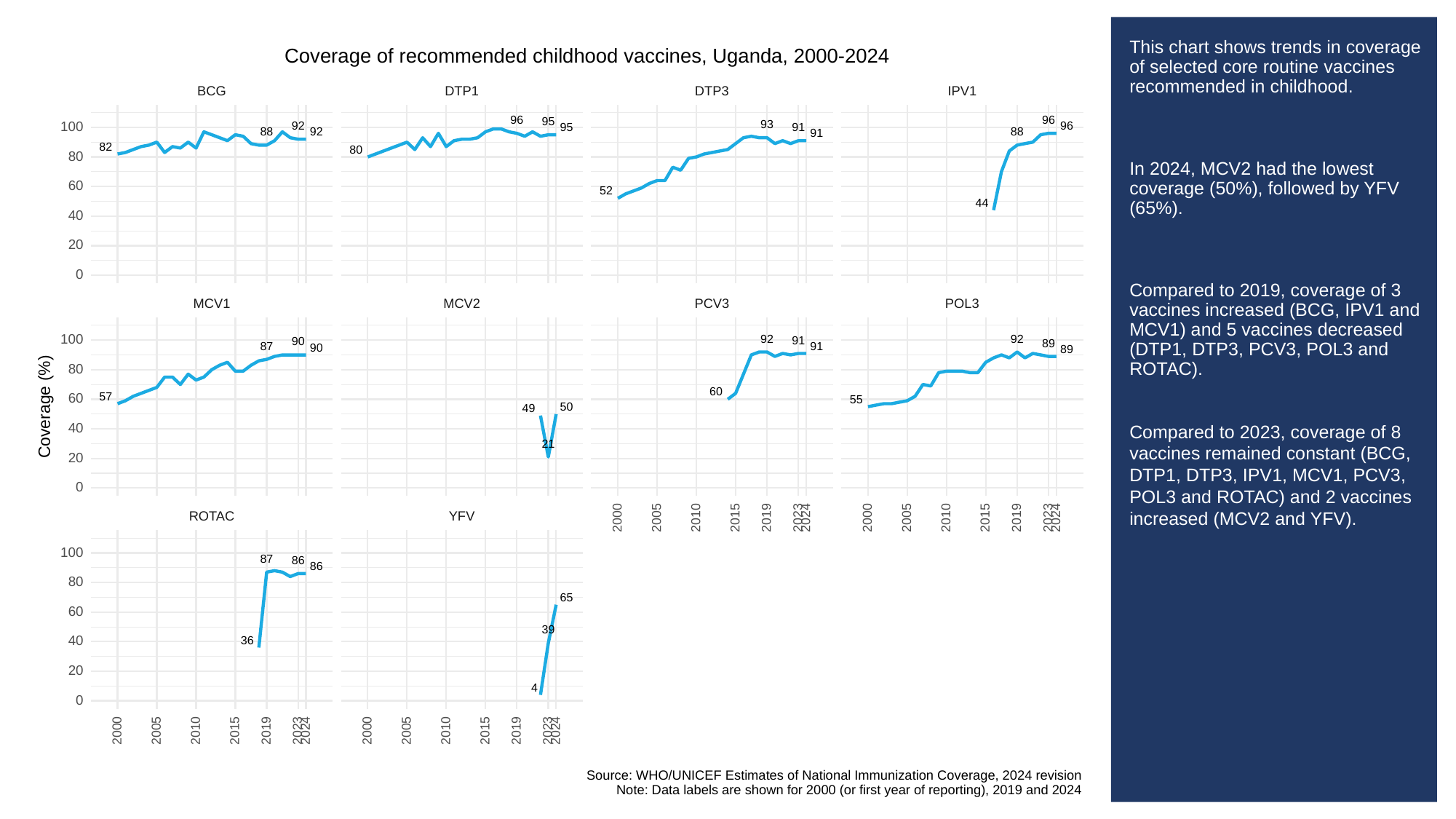

# This chart shows trends in coverage of selected core routine vaccines recommended in childhood.

In 2024, MCV2 had the lowest coverage (50%), followed by YFV (65%).

Compared to 2019, coverage of 3 vaccines increased (BCG, IPV1 and MCV1) and 5 vaccines decreased (DTP1, DTP3, PCV3, POL3 and ROTAC).

Compared to 2023, coverage of 8 vaccines remained constant (BCG, DTP1, DTP3, IPV1, MCV1, PCV3, POL3 and ROTAC) and 2 vaccines increased (MCV2 and YFV).

Coverage of recommended childhood vaccines, Uganda, 2000-2024
BCG
DTP3
DTP1
IPV1

96
96
95
93
96
100
92
95
91

92
88
88

91

82
80
80

60

52
44

40

20

0

POL3
PCV3
MCV1
MCV2

100
92
92
91
90
89

91
87
90
89

80

60
57
60
55
Coverage (%)

50
49

40

21

20

0

ROTAC
YFV
2023
2023
2000
2005
2010
2015
2019
2024
2000
2005
2010
2015
2019
2024

100

87
86
86

80

65

60

39

36
40

20

4

0

2023
2023
2000
2005
2010
2015
2019
2024
2000
2005
2010
2015
2019
2024
Source: WHO/UNICEF Estimates of National Immunization Coverage, 2024 revision
Note: Data labels are shown for 2000 (or first year of reporting), 2019 and 2024